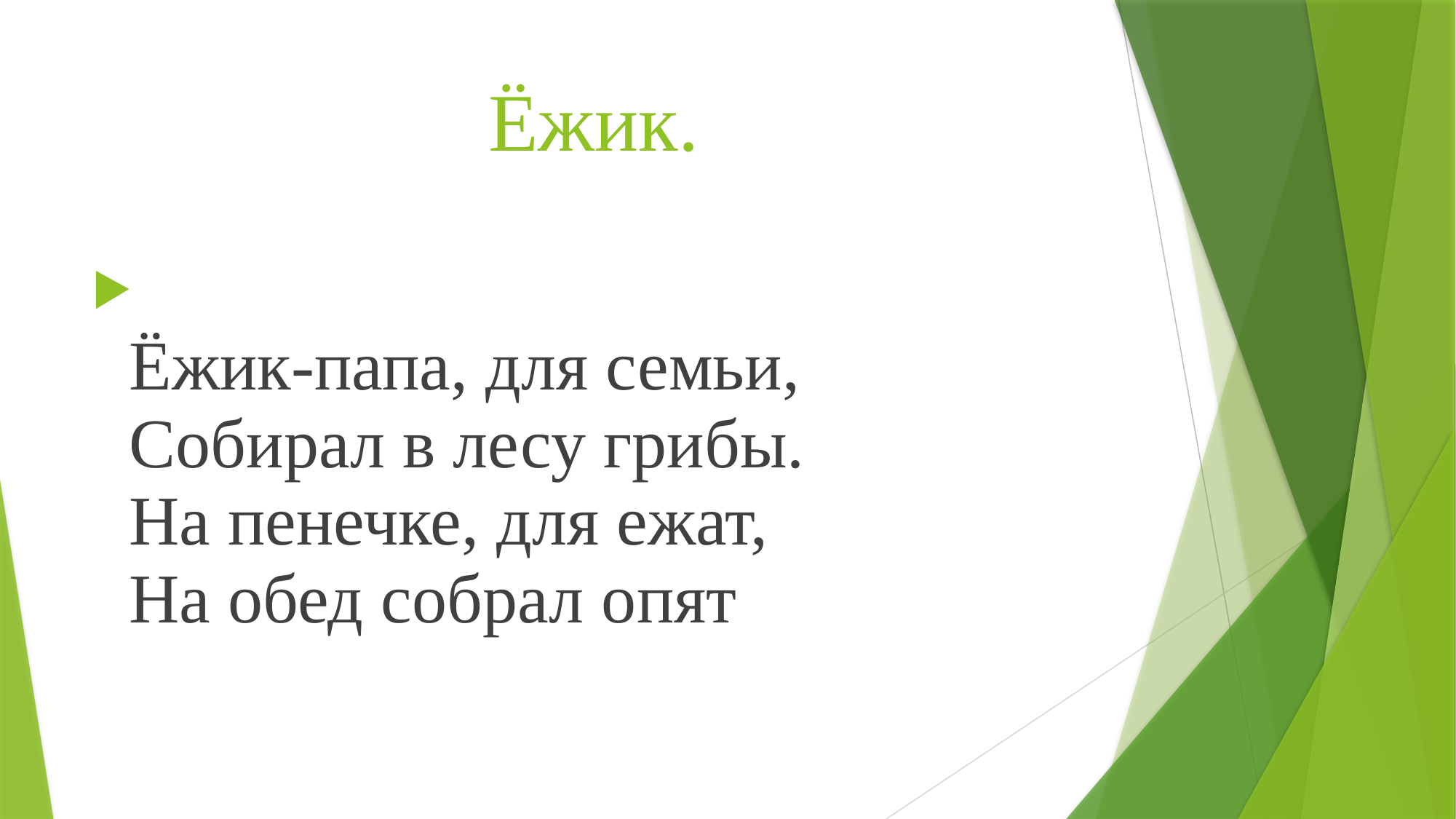

# Ёжик.
Ёжик-папа, для семьи,
Собирал в лесу грибы.
На пенечке, для ежат,
На обед собрал опят